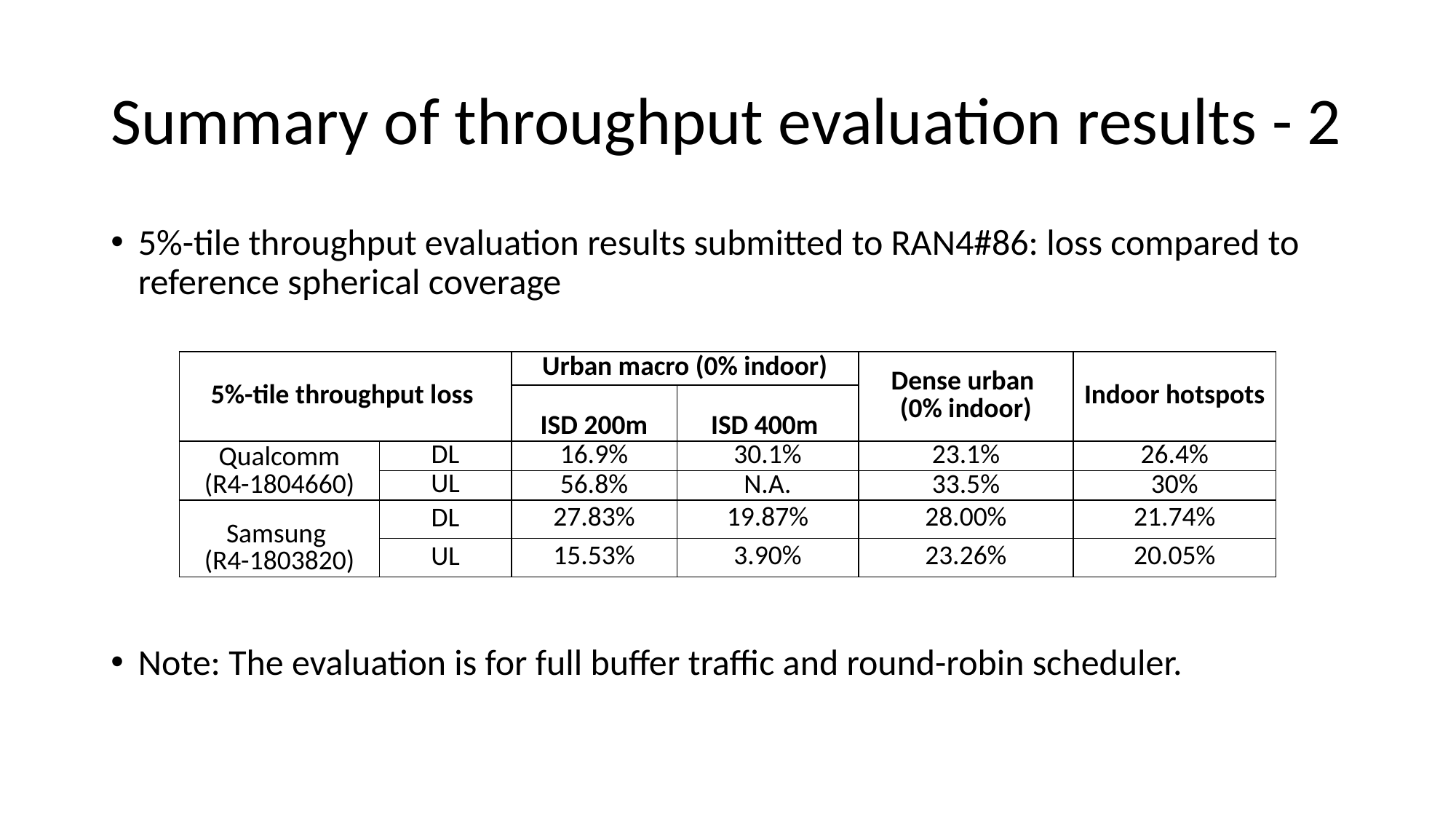

# Summary of throughput evaluation results - 2
5%-tile throughput evaluation results submitted to RAN4#86: loss compared to reference spherical coverage

Note: The evaluation is for full buffer traffic and round-robin scheduler.
| 5%-tile throughput loss |  | Urban macro (0% indoor) |  | Dense urban (0% indoor) | Indoor hotspots |
| --- | --- | --- | --- | --- | --- |
|  |  | ISD 200m | ISD 400m |  |  |
| Qualcomm (R4-1804660) | DL | 16.9% | 30.1% | 23.1% | 26.4% |
|  | UL | 56.8% | N.A. | 33.5% | 30% |
| Samsung (R4-1803820) | DL | 27.83% | 19.87% | 28.00% | 21.74% |
|  | UL | 15.53% | 3.90% | 23.26% | 20.05% |